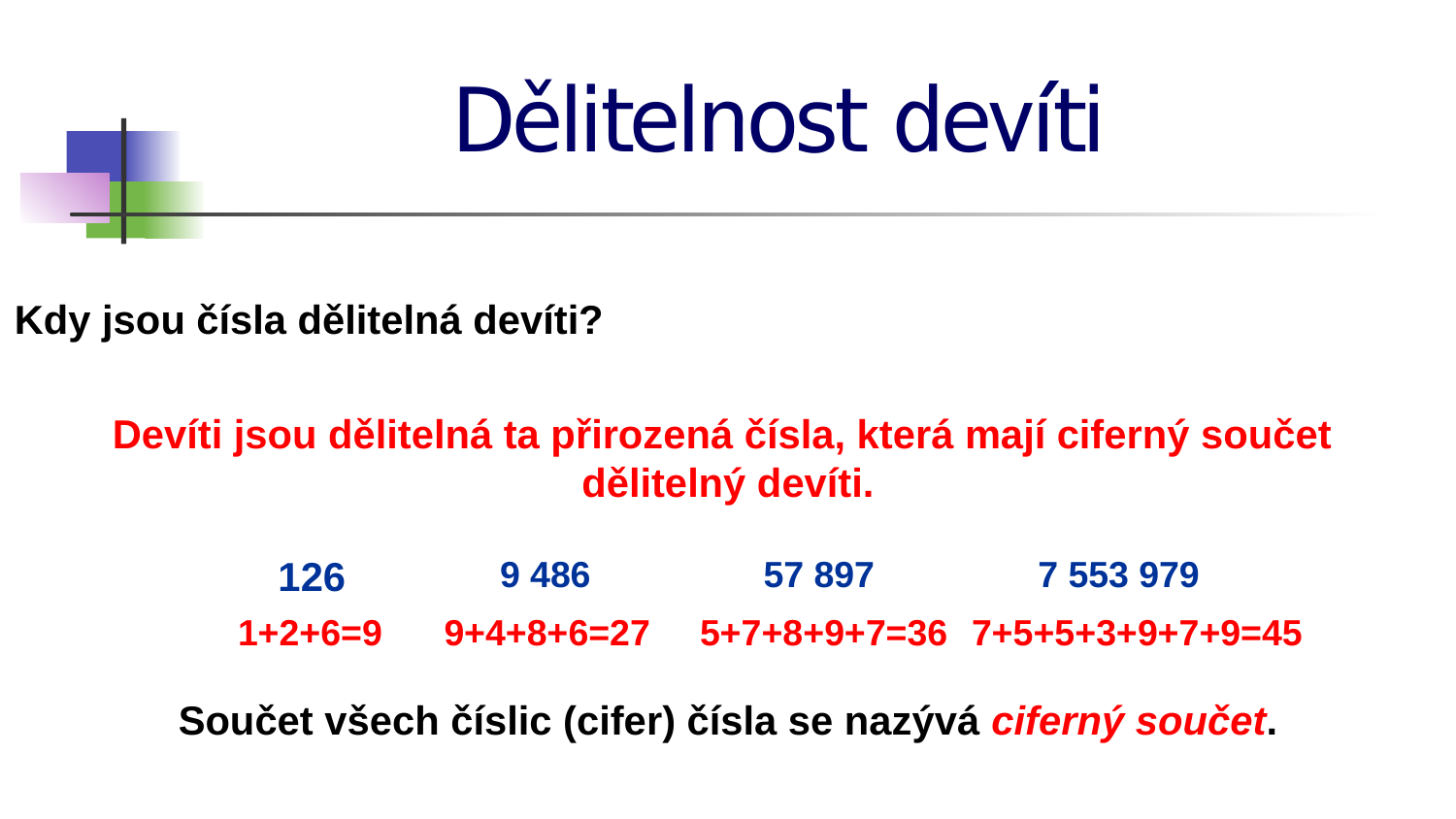

# Dělitelnost devíti
Kdy jsou čísla dělitelná devíti?
Devíti jsou dělitelná ta přirozená čísla, která mají ciferný součet
dělitelný devíti.
57 897
7 553 979
126
9 486
1+2+6=9
9+4+8+6=27
5+7+8+9+7=36
7+5+5+3+9+7+9=45
Součet všech číslic (cifer) čísla se nazývá ciferný součet.